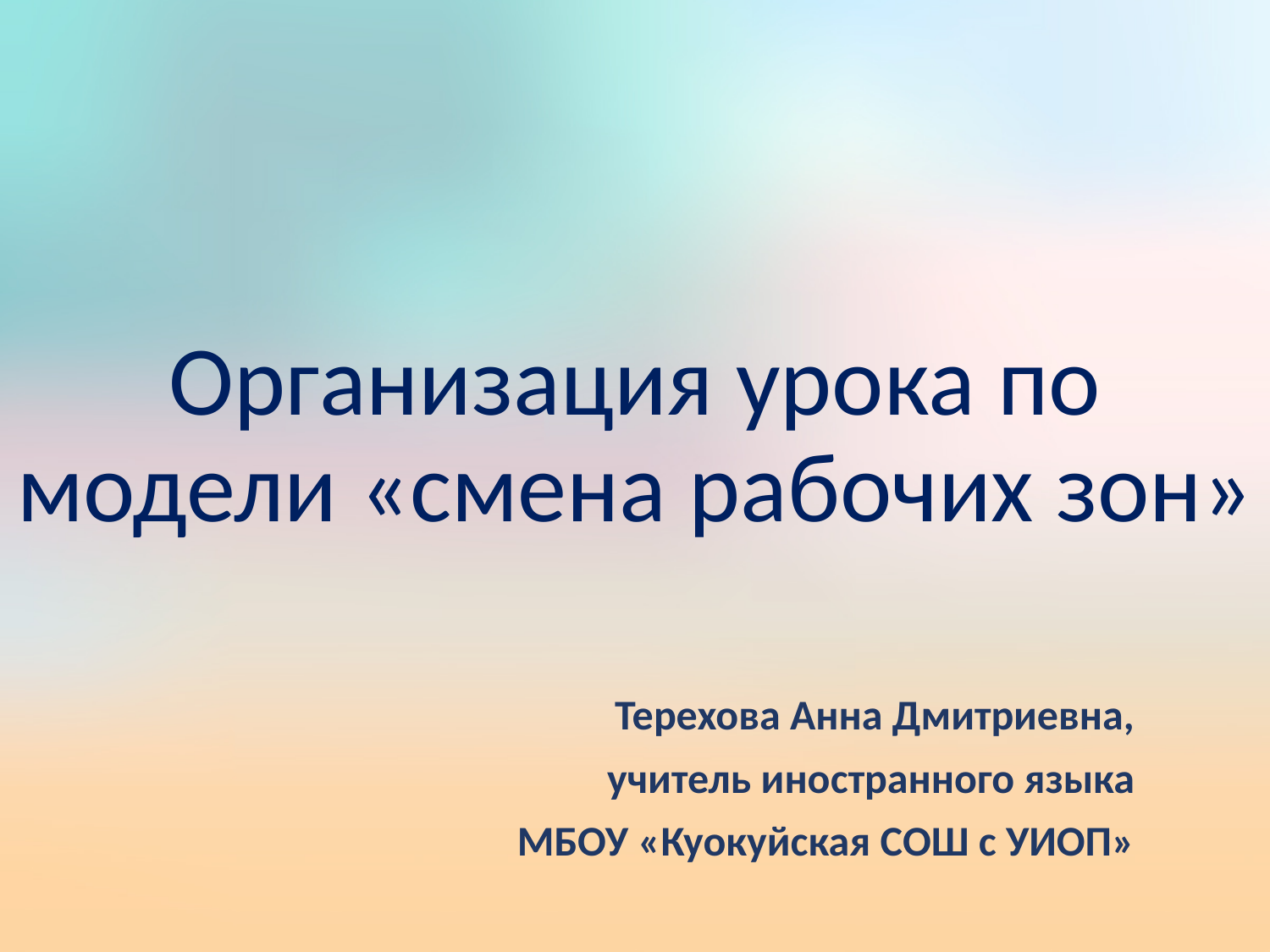

# Организация урока по модели «смена рабочих зон»
Терехова Анна Дмитриевна,
учитель иностранного языка
МБОУ «Куокуйская СОШ с УИОП»